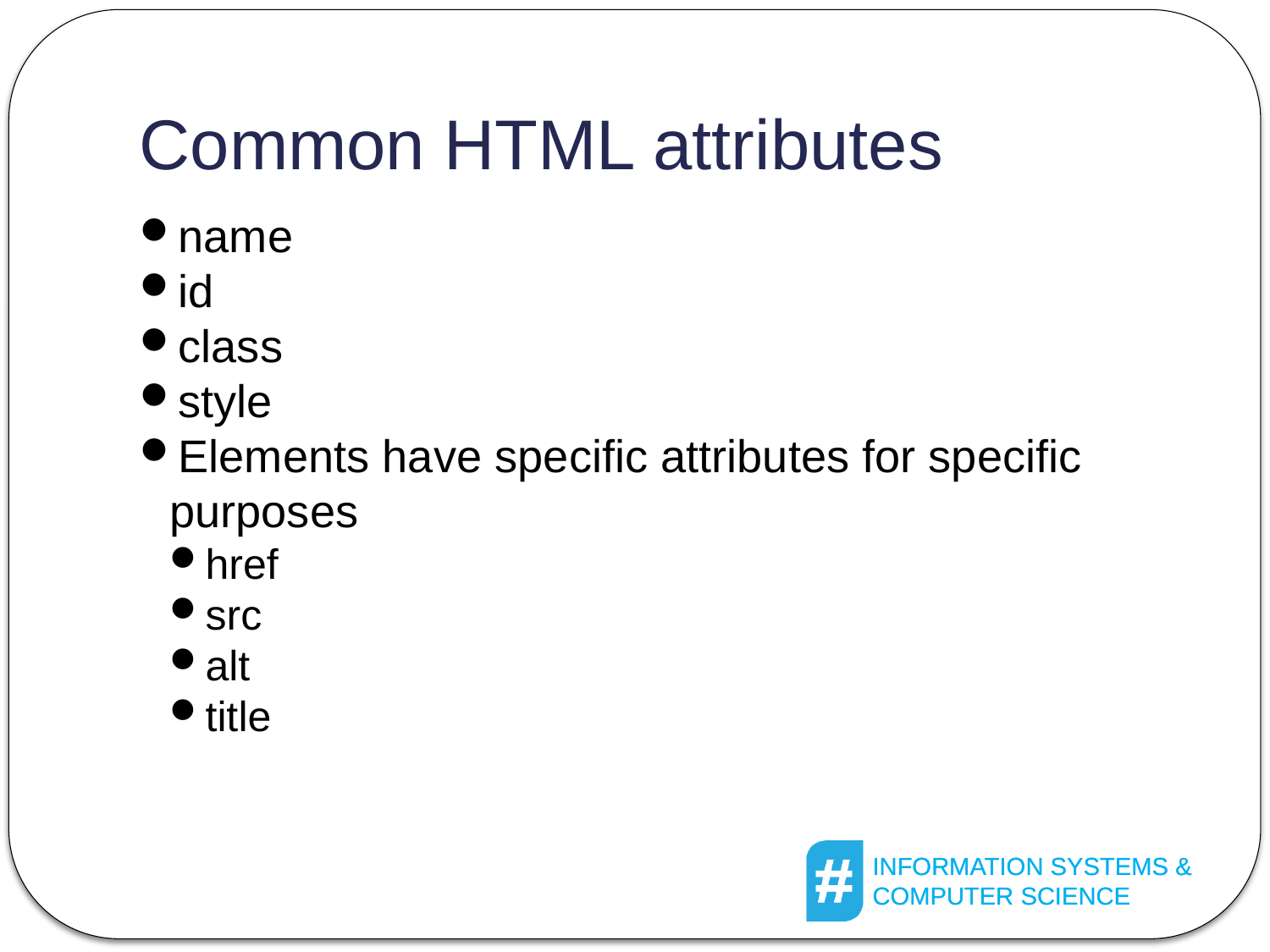

Common HTML attributes
name
id
class
style
Elements have specific attributes for specific purposes
href
src
alt
title